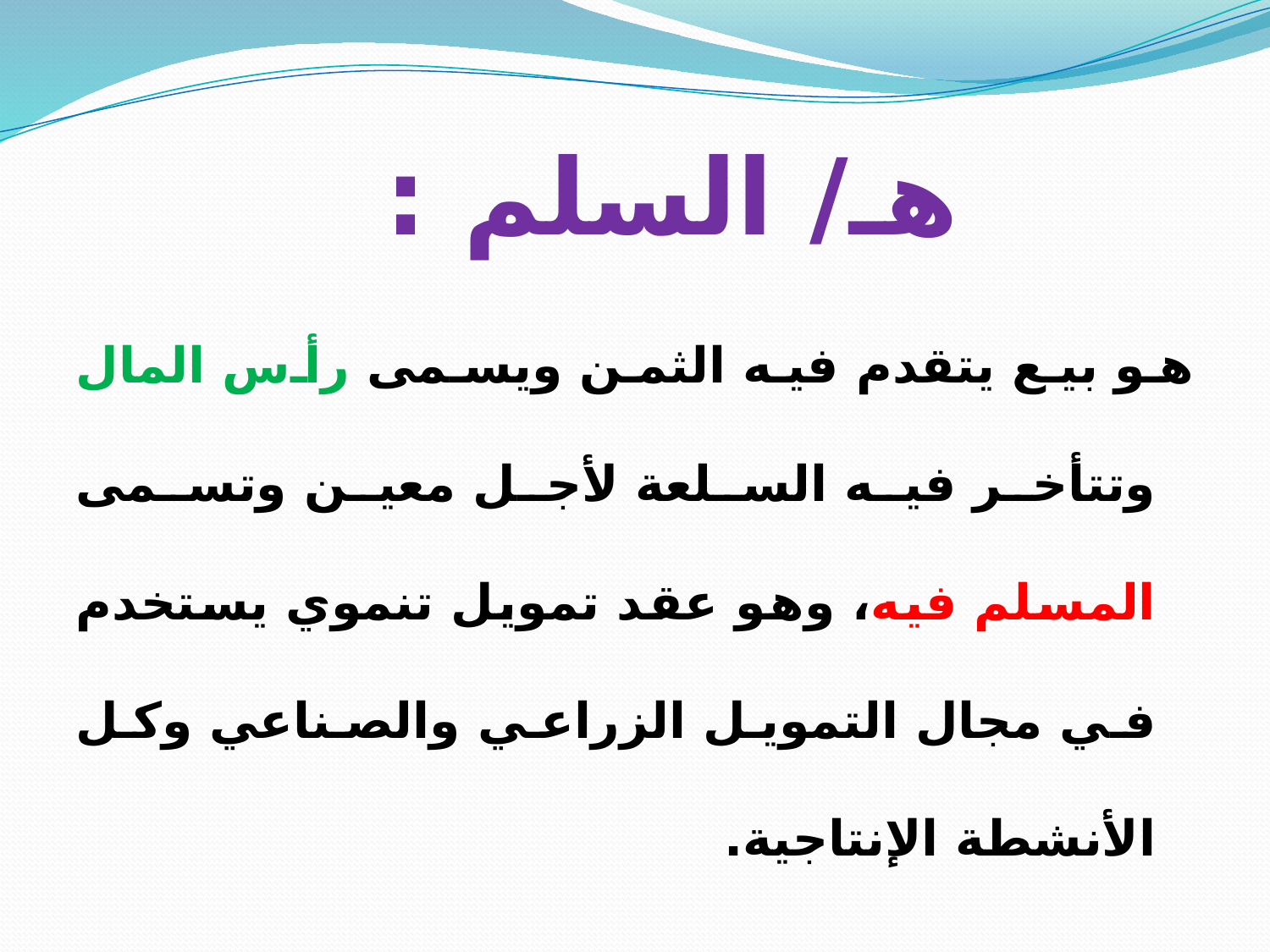

# هـ/ السلم :
هو بيع يتقدم فيه الثمن ويسمى رأس المال وتتأخر فيه السلعة لأجل معين وتسمى المسلم فيه، وهو عقد تمويل تنموي يستخدم في مجال التمويل الزراعي والصناعي وكل الأنشطة الإنتاجية.